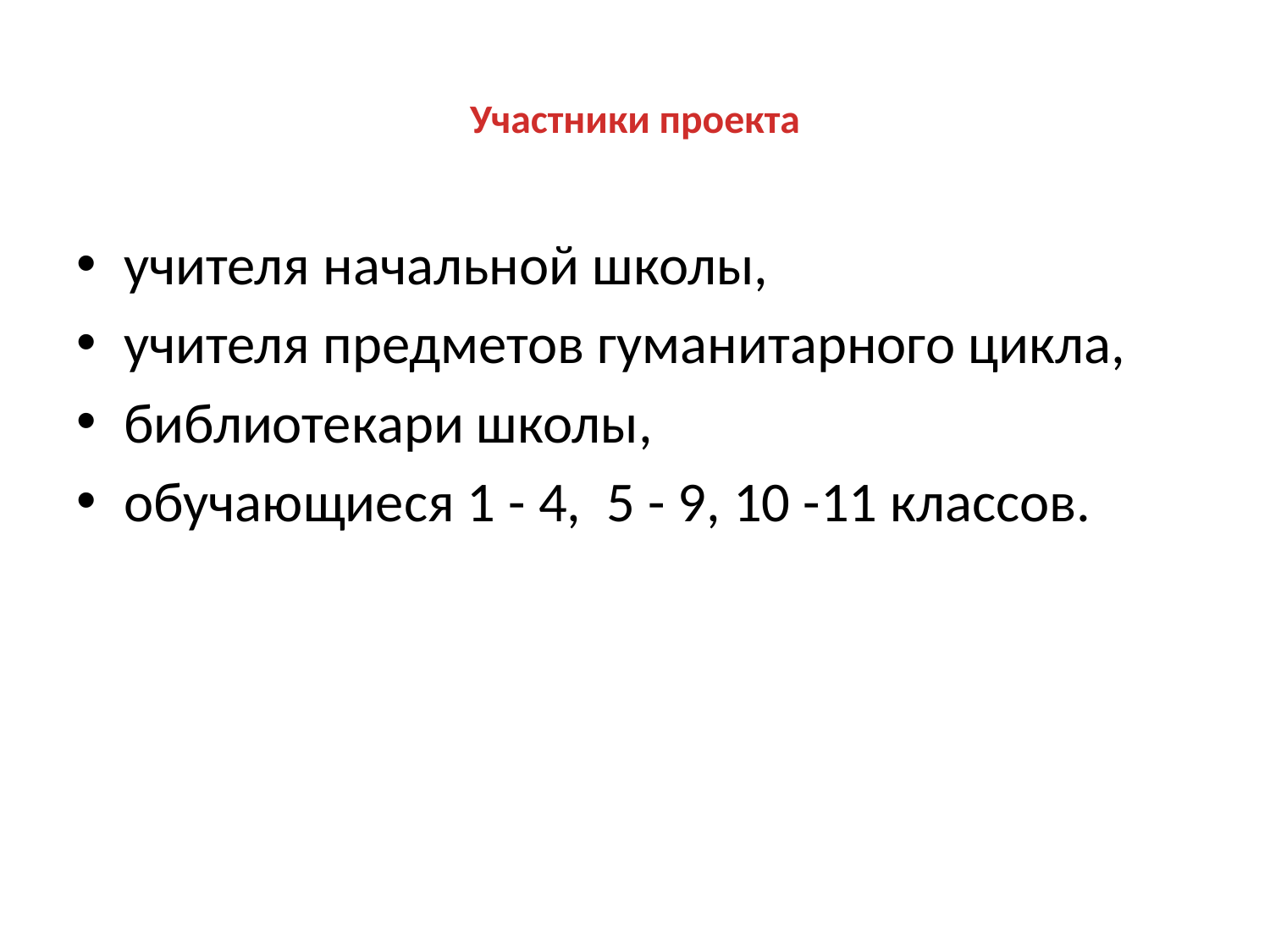

# Участники проекта
учителя начальной школы,
учителя предметов гуманитарного цикла,
библиотекари школы,
обучающиеся 1 - 4,  5 - 9, 10 -11 классов.